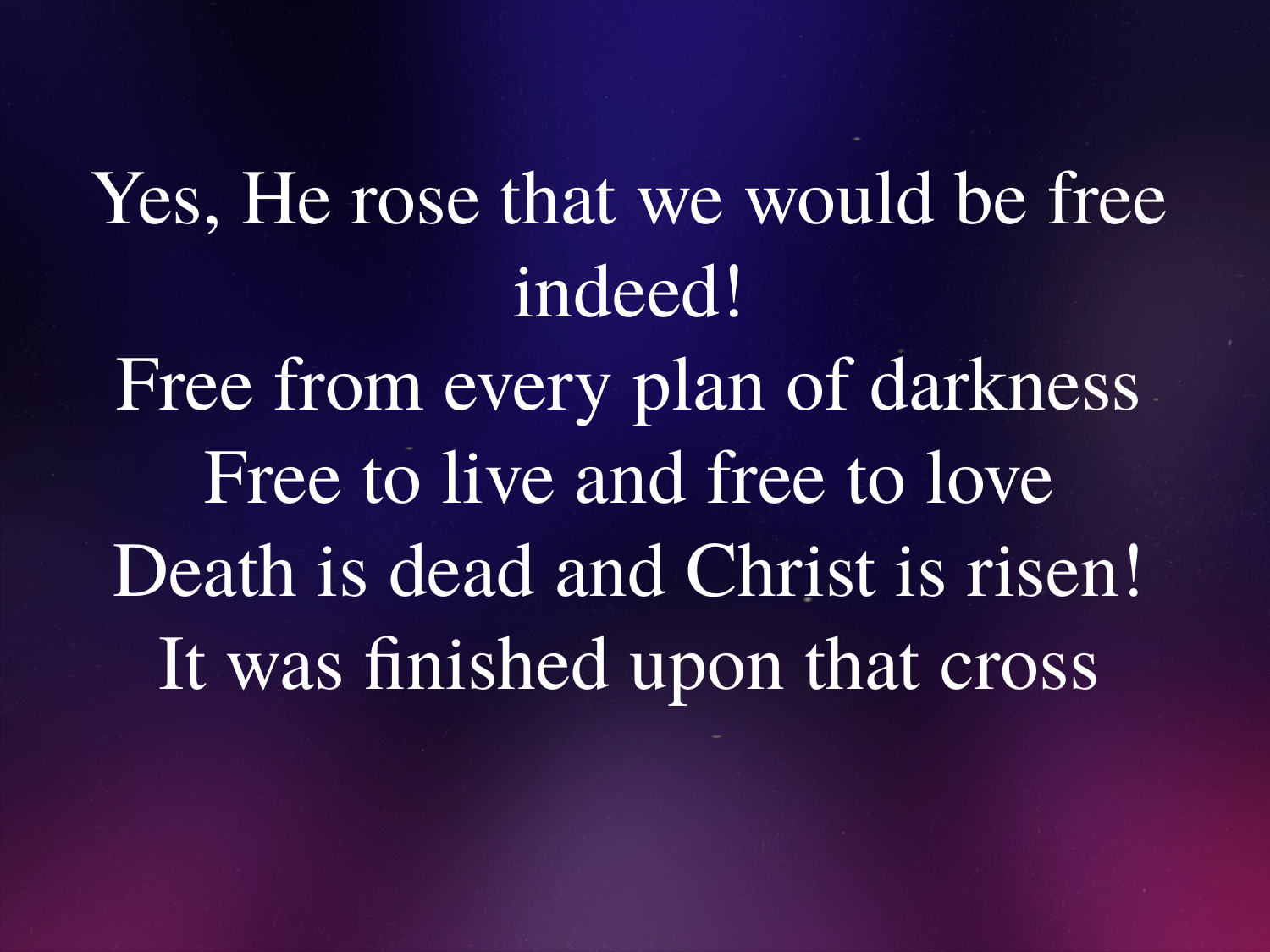

# Yes, He rose that we would be free indeed! Free from every plan of darkness Free to live and free to love Death is dead and Christ is risen! It was finished upon that cross